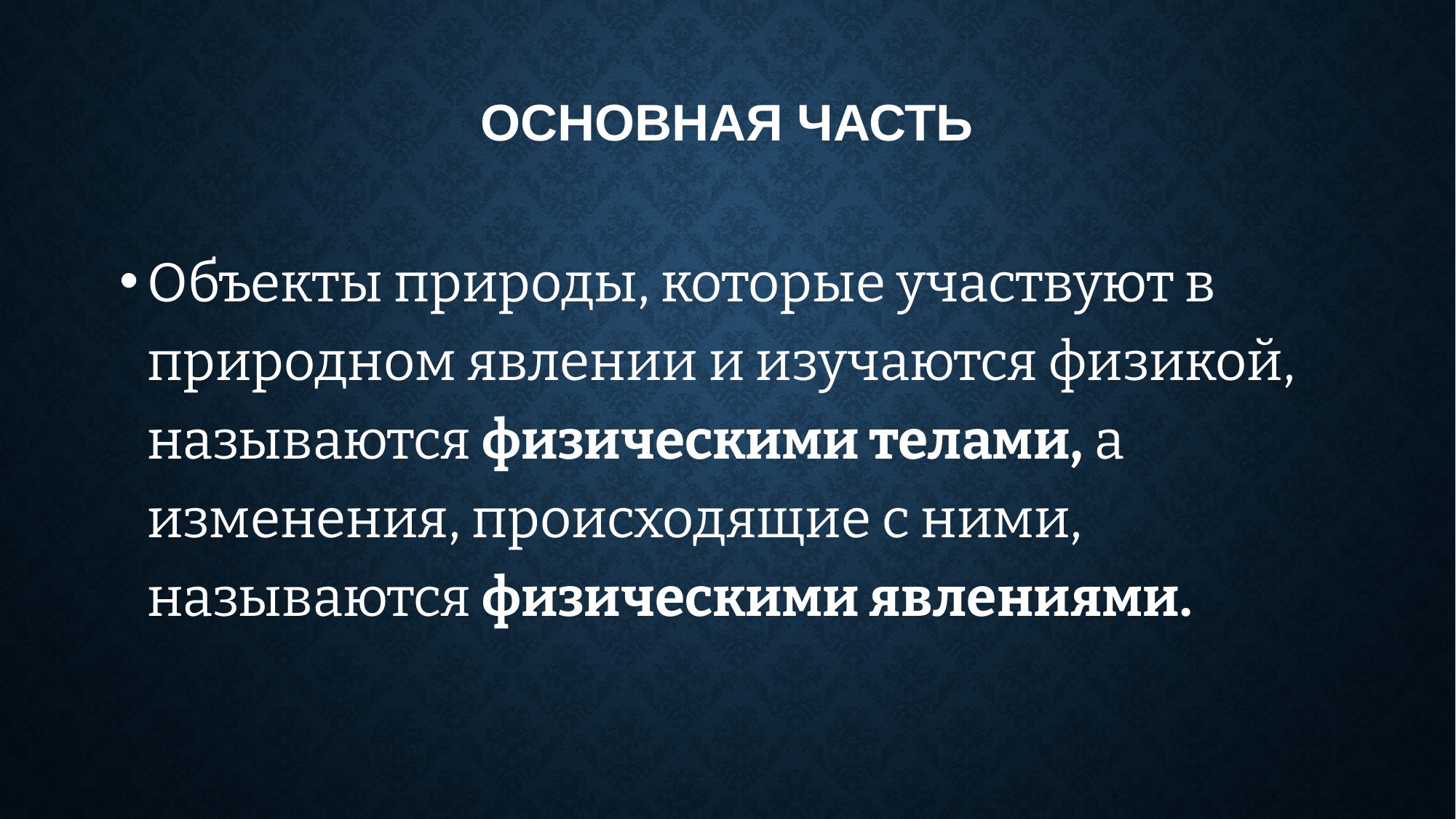

# Основная часть
Объекты природы, которые участвуют в природном явлении и изучаются физикой, называются физическими телами, а изменения, происходящие с ними, называются физическими явлениями.